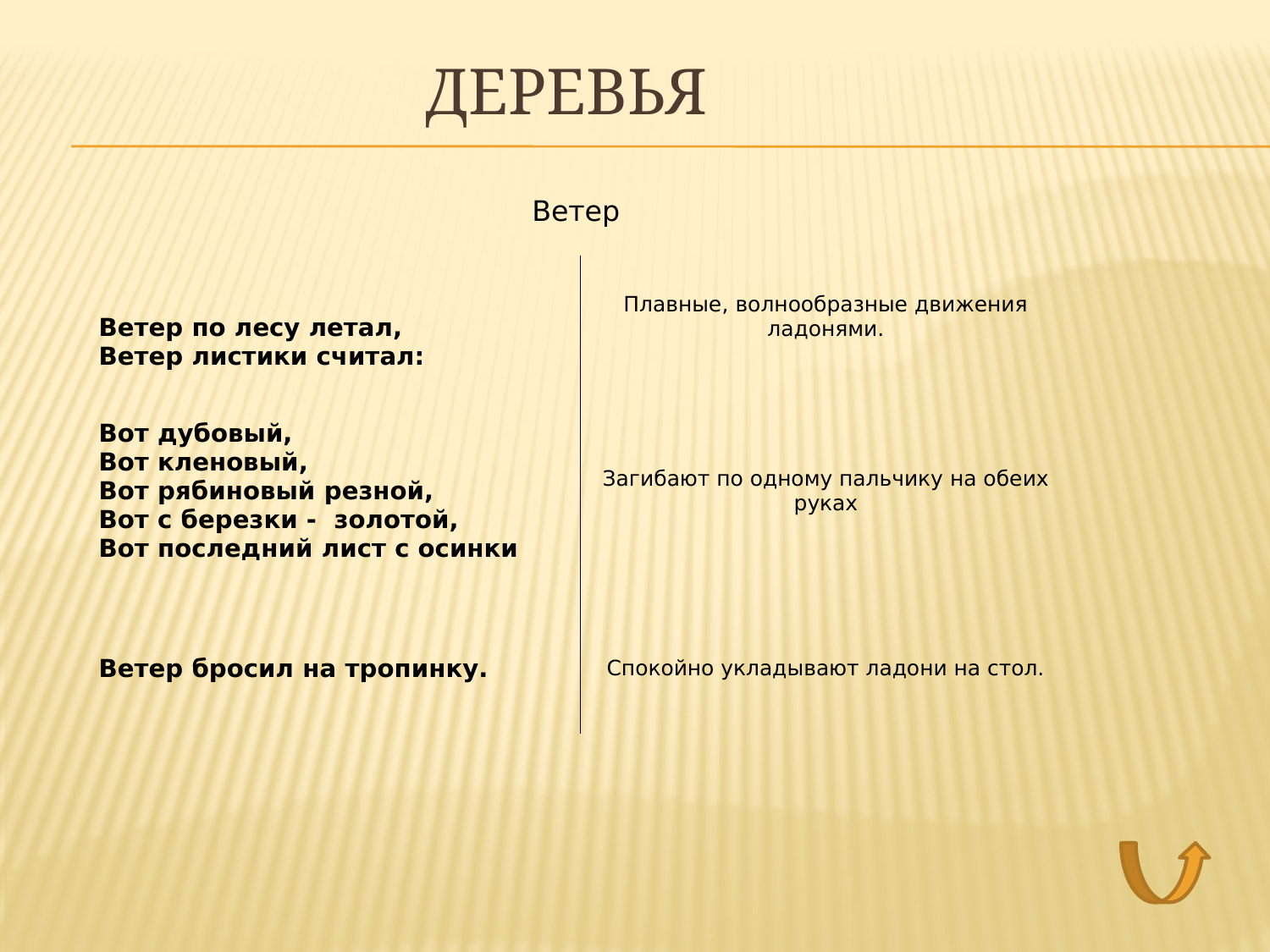

# Деревья
| Ветер |  |
| --- | --- |
| Ветер по лесу летал, Ветер листики считал: | Плавные, волнообразные движения ладонями. |
| Вот дубовый, Вот кленовый, Вот рябиновый резной, Вот с березки - золотой, Вот последний лист с осинки | Загибают по одному пальчику на обеих руках |
| Ветер бросил на тропинку. | Спокойно укладывают ладони на стол. |